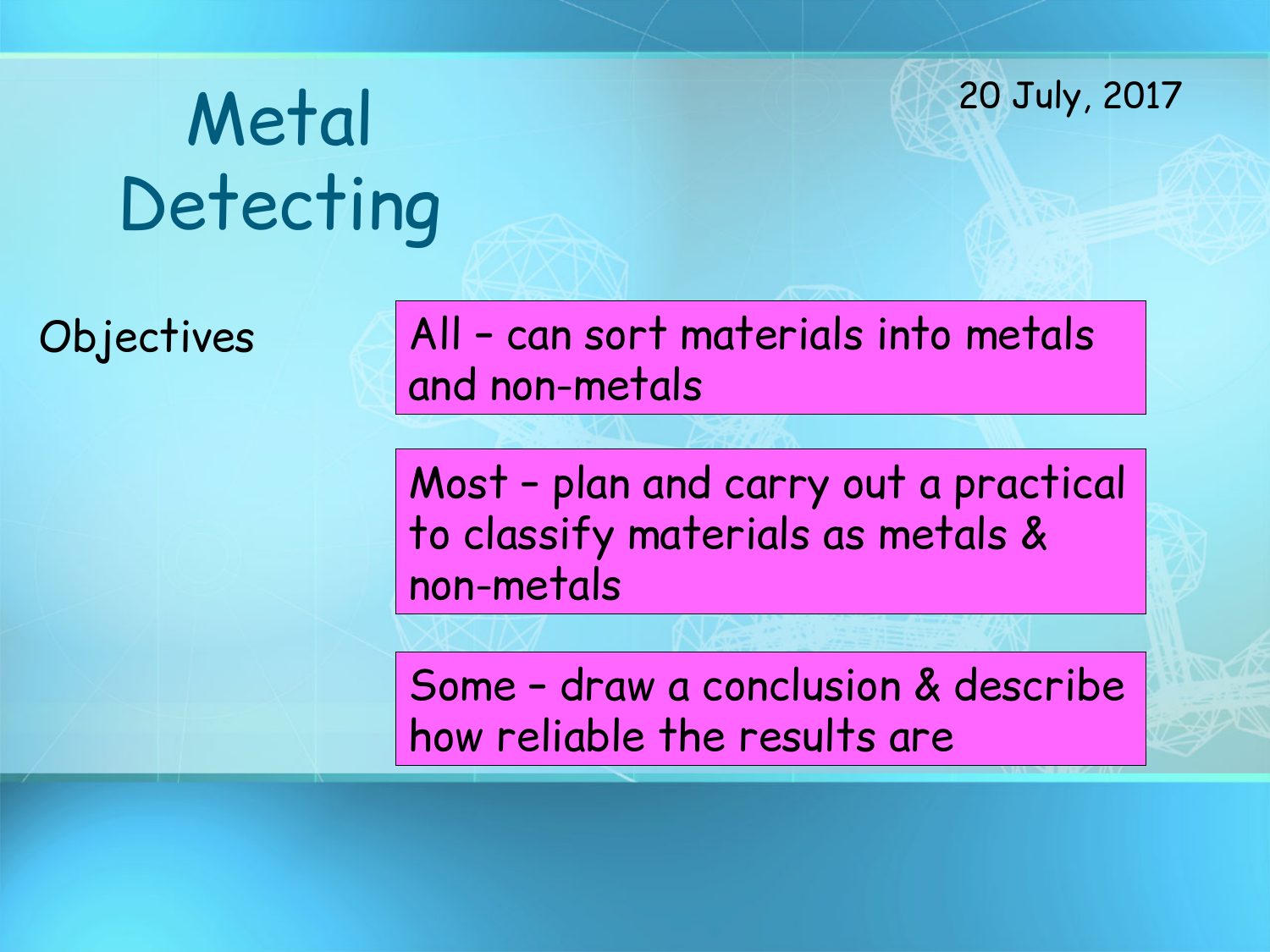

20 July, 2017
# Metal Detecting
All – can sort materials into metals and non-metals
Objectives
Most – plan and carry out a practical to classify materials as metals & non-metals
Some – draw a conclusion & describe how reliable the results are